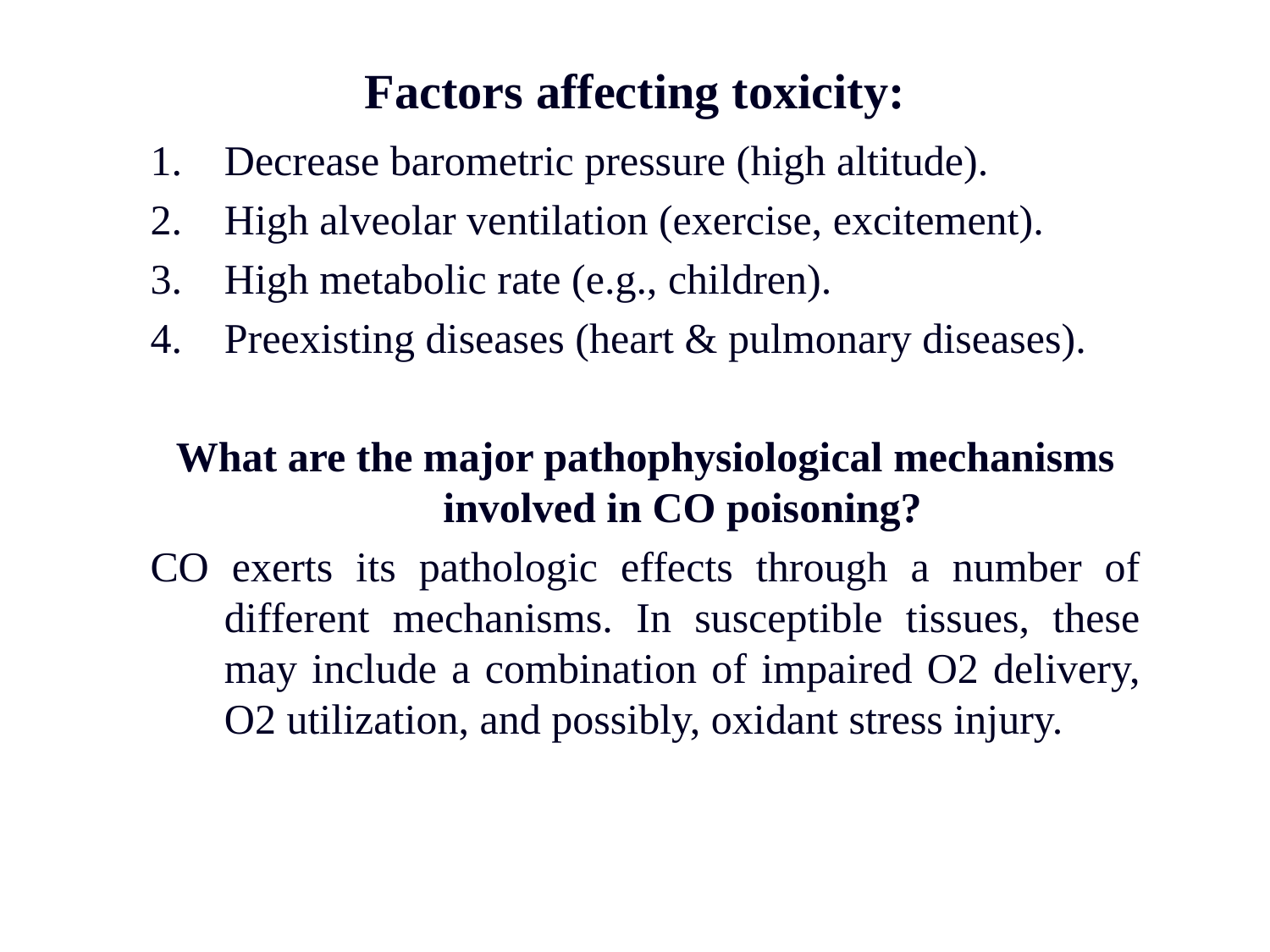

# Factors affecting toxicity:
Decrease barometric pressure (high altitude).
High alveolar ventilation (exercise, excitement).
High metabolic rate (e.g., children).
Preexisting diseases (heart & pulmonary diseases).

What are the major pathophysiological mechanisms involved in CO poisoning?
CO exerts its pathologic effects through a number of different mechanisms. In susceptible tissues, these may include a combination of impaired O2 delivery, O2 utilization, and possibly, oxidant stress injury.